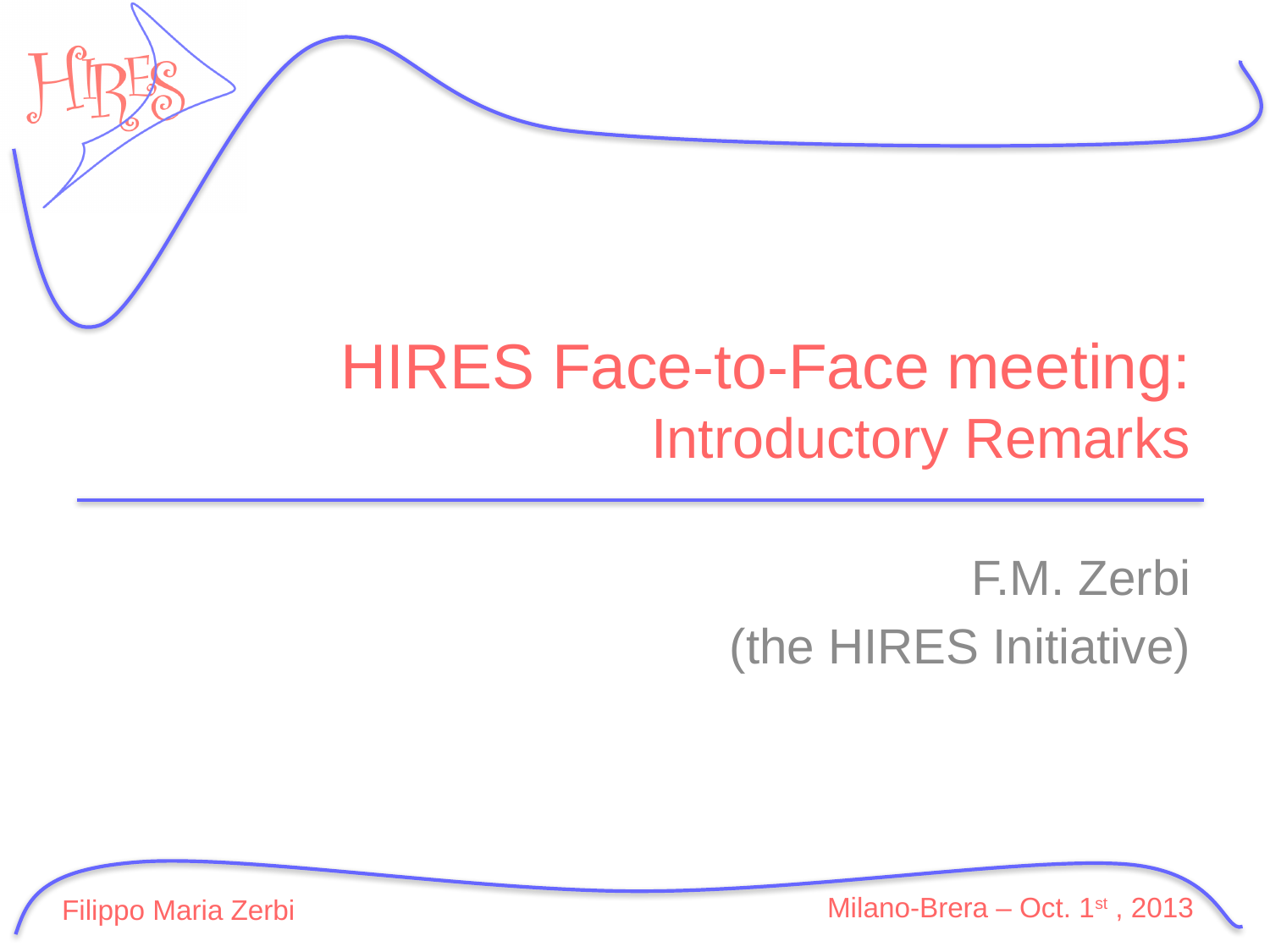

# HIRES Face-to-Face meeting: Introductory Remarks
F.M. Zerbi
(the HIRES Initiative)